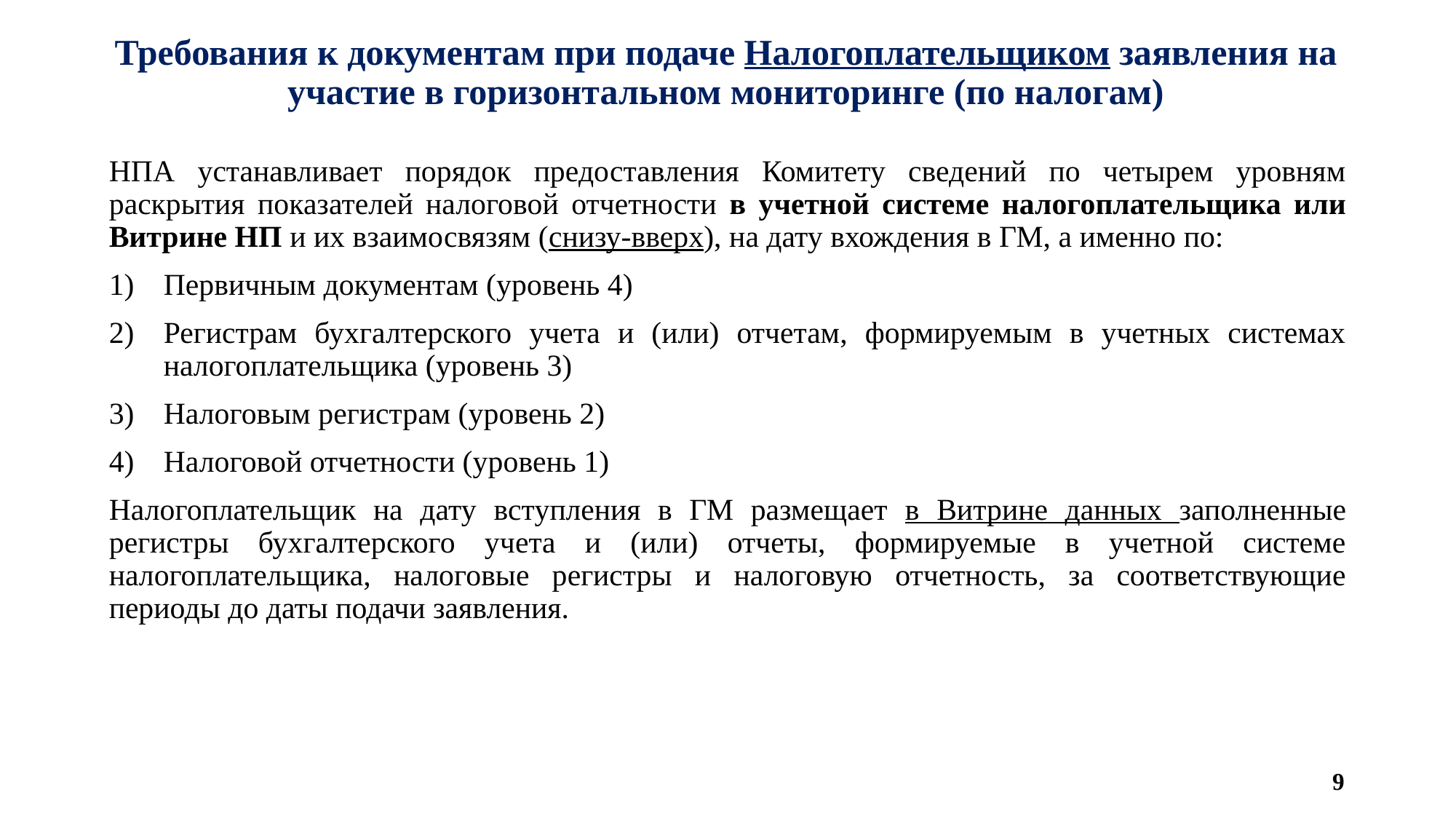

# Требования к документам при подаче Налогоплательщиком заявления на участие в горизонтальном мониторинге (по налогам)
НПА устанавливает порядок предоставления Комитету сведений по четырем уровням раскрытия показателей налоговой отчетности в учетной системе налогоплательщика или Витрине НП и их взаимосвязям (снизу-вверх), на дату вхождения в ГМ, а именно по:
Первичным документам (уровень 4)
Регистрам бухгалтерского учета и (или) отчетам, формируемым в учетных системах налогоплательщика (уровень 3)
Налоговым регистрам (уровень 2)
Налоговой отчетности (уровень 1)
Налогоплательщик на дату вступления в ГМ размещает в Витрине данных заполненные регистры бухгалтерского учета и (или) отчеты, формируемые в учетной системе налогоплательщика, налоговые регистры и налоговую отчетность, за соответствующие периоды до даты подачи заявления.

9